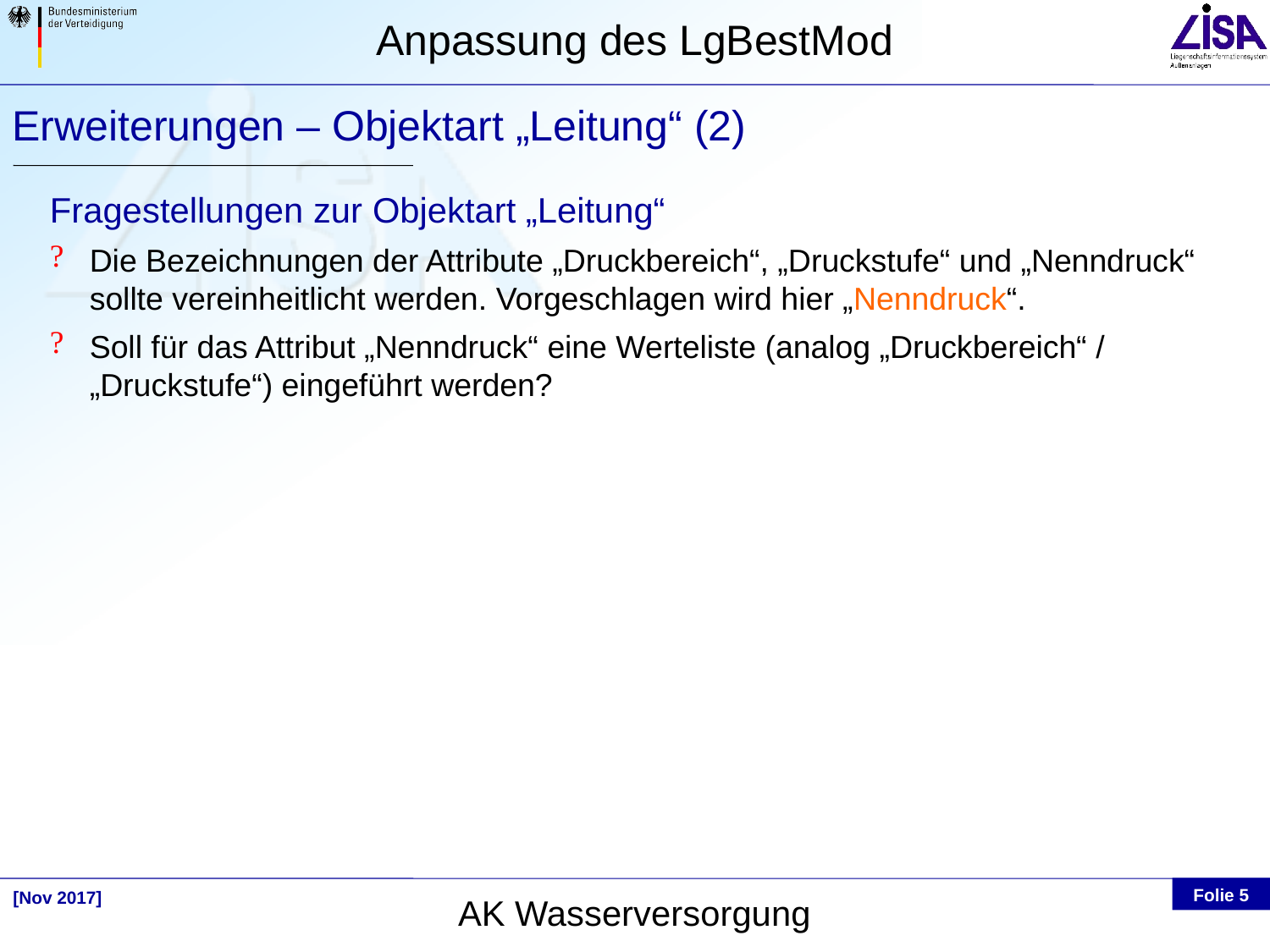

Erweiterungen – Objektart „Leitung“ (2)

Fragestellungen zur Objektart „Leitung“
Die Bezeichnungen der Attribute „Druckbereich“, „Druckstufe“ und „Nenndruck“ sollte vereinheitlicht werden. Vorgeschlagen wird hier „Nenndruck“.
Soll für das Attribut „Nenndruck“ eine Werteliste (analog „Druckbereich“ / „Druckstufe“) eingeführt werden?